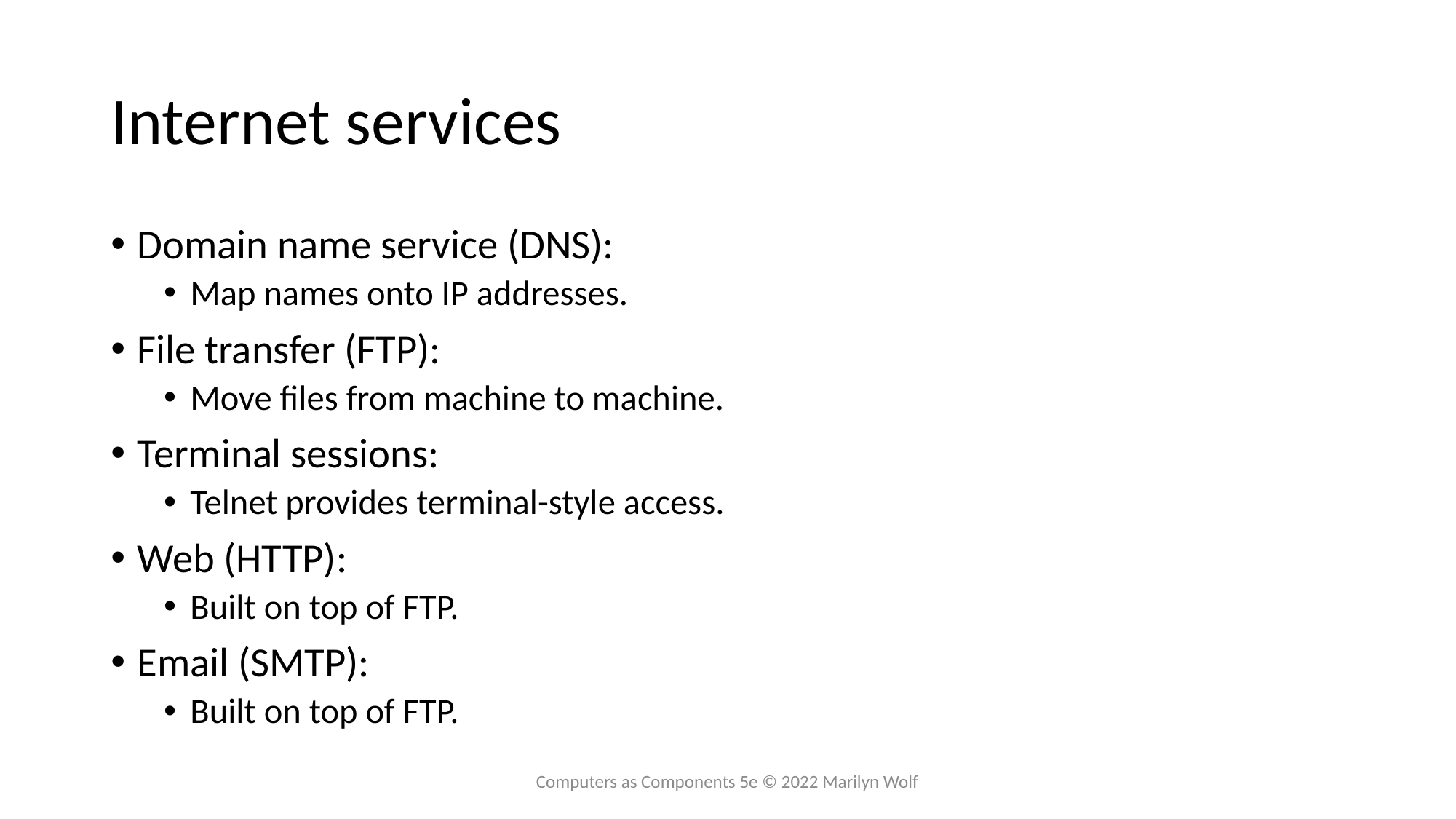

# Internet services
Domain name service (DNS):
Map names onto IP addresses.
File transfer (FTP):
Move files from machine to machine.
Terminal sessions:
Telnet provides terminal-style access.
Web (HTTP):
Built on top of FTP.
Email (SMTP):
Built on top of FTP.
Computers as Components 5e © 2022 Marilyn Wolf